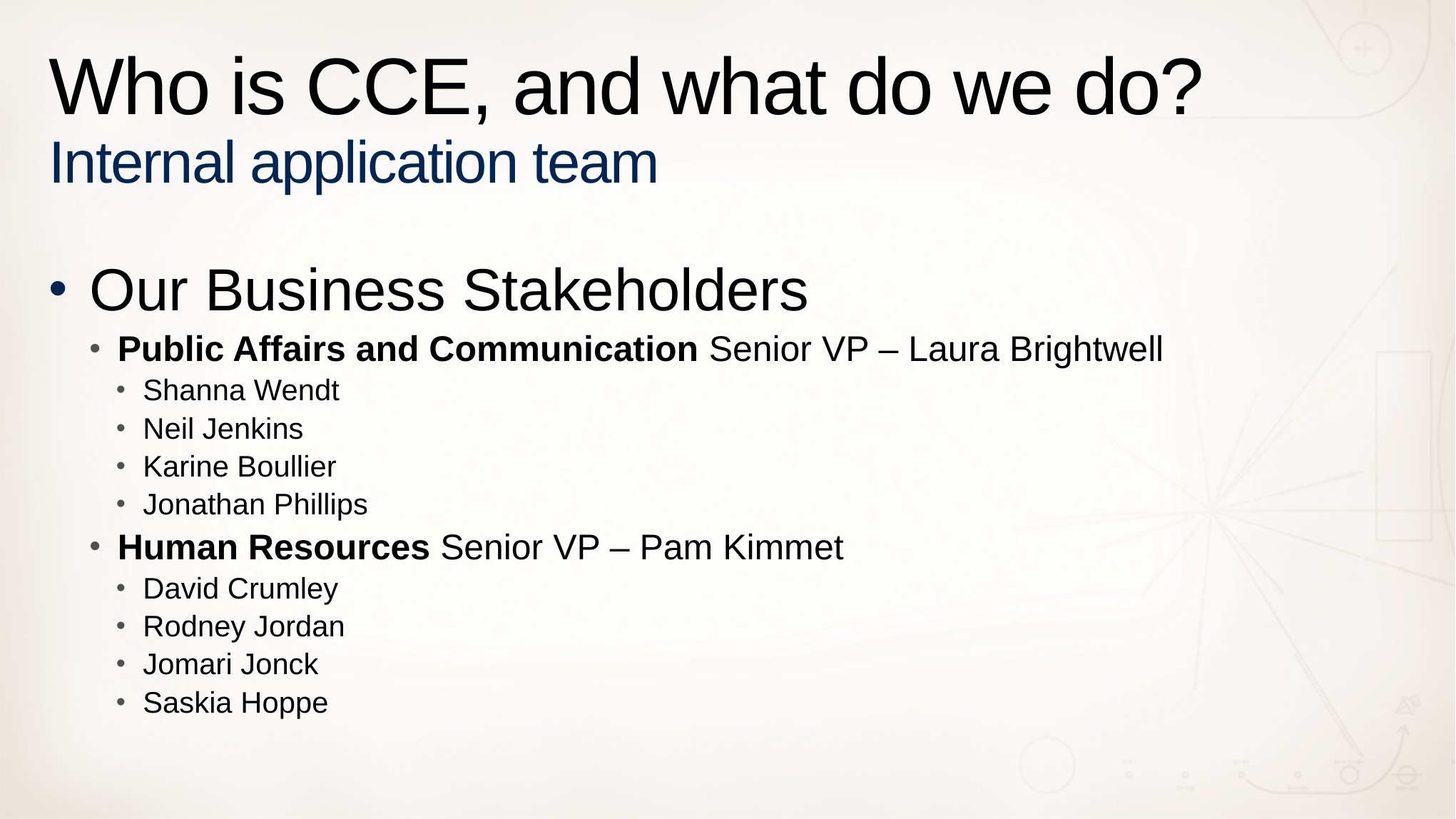

# Who is CCE, and what do we do? Internal application team
Our Business Stakeholders
Public Affairs and Communication Senior VP – Laura Brightwell
Shanna Wendt
Neil Jenkins
Karine Boullier
Jonathan Phillips
Human Resources Senior VP – Pam Kimmet
David Crumley
Rodney Jordan
Jomari Jonck
Saskia Hoppe